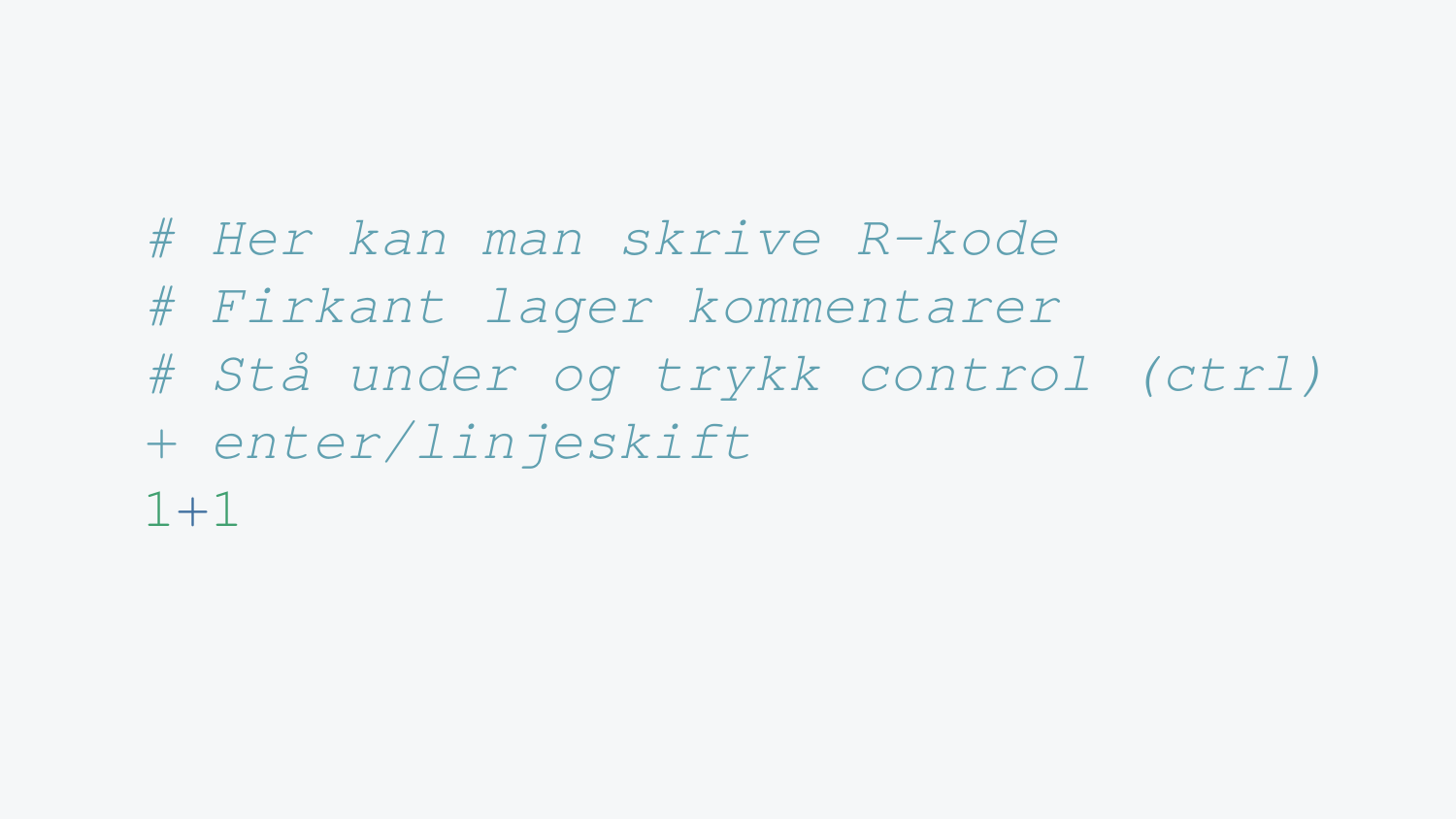

# Her kan man skrive R-kode # Firkant lager kommentarer # Stå under og trykk control (ctrl) + enter/linjeskift 1+1